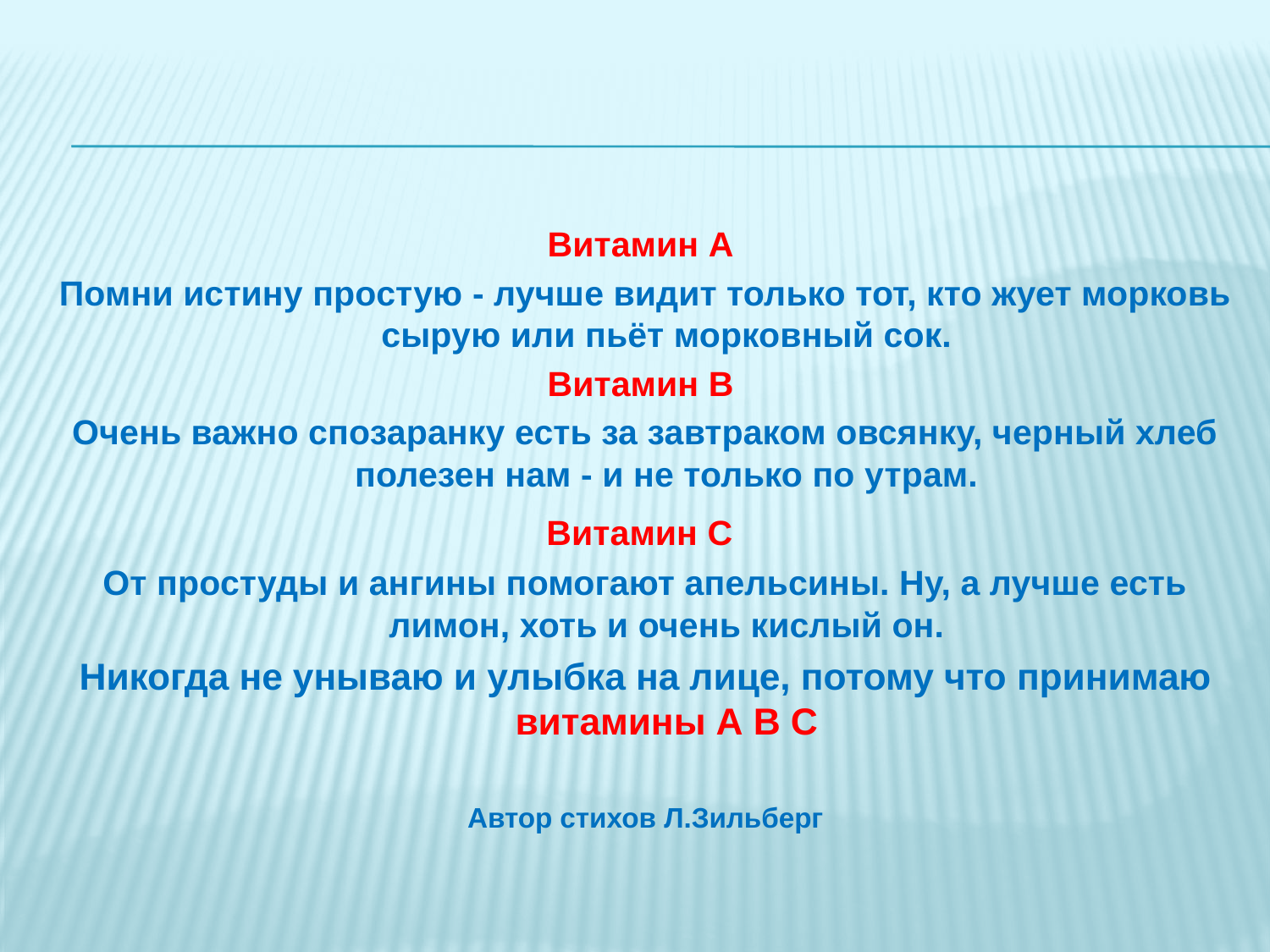

#
Витамин А
Помни истину простую - лучше видит только тот, кто жует морковь сырую или пьёт морковный сок.
Витамин В
Очень важно спозаранку есть за завтраком овсянку, черный хлеб полезен нам - и не только по утрам.
Витамин С
От простуды и ангины помогают апельсины. Ну, а лучше есть лимон, хоть и очень кислый он.
Никогда не унываю и улыбка на лице, потому что принимаю витамины А В С
Автор стихов Л.Зильберг